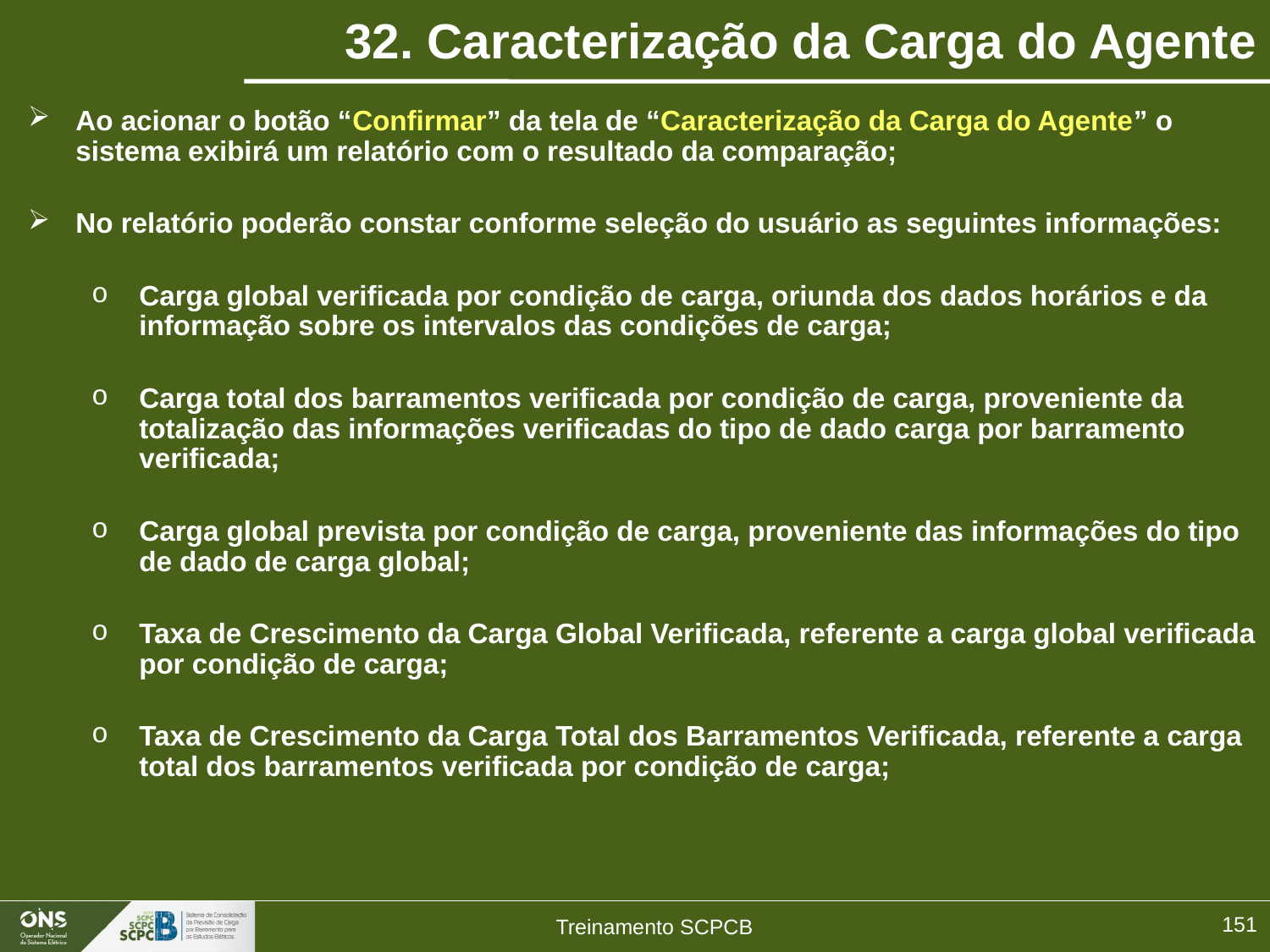

32. Caracterização da Carga do Agente
Ao acionar o botão “Confirmar” da tela de “Caracterização da Carga do Agente” o sistema exibirá um relatório com o resultado da comparação;

No relatório poderão constar conforme seleção do usuário as seguintes informações:

Carga global verificada por condição de carga, oriunda dos dados horários e da informação sobre os intervalos das condições de carga;

Carga total dos barramentos verificada por condição de carga, proveniente da totalização das informações verificadas do tipo de dado carga por barramento verificada;

Carga global prevista por condição de carga, proveniente das informações do tipo de dado de carga global;

Taxa de Crescimento da Carga Global Verificada, referente a carga global verificada por condição de carga;

Taxa de Crescimento da Carga Total dos Barramentos Verificada, referente a carga total dos barramentos verificada por condição de carga;